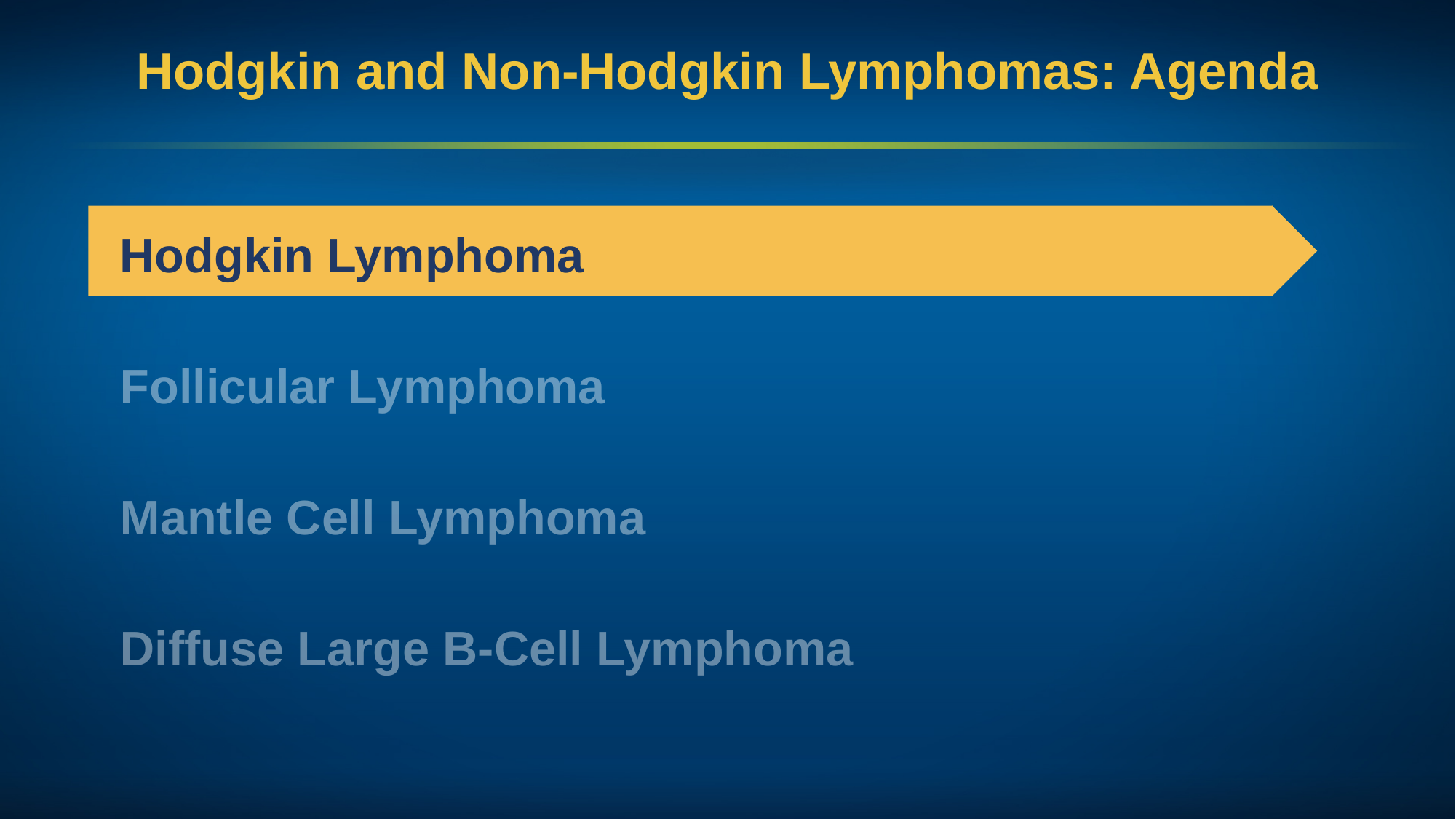

# Hodgkin and Non-Hodgkin Lymphomas: Agenda

Hodgkin Lymphoma
Follicular Lymphoma
Mantle Cell Lymphoma
Diffuse Large B-Cell Lymphoma